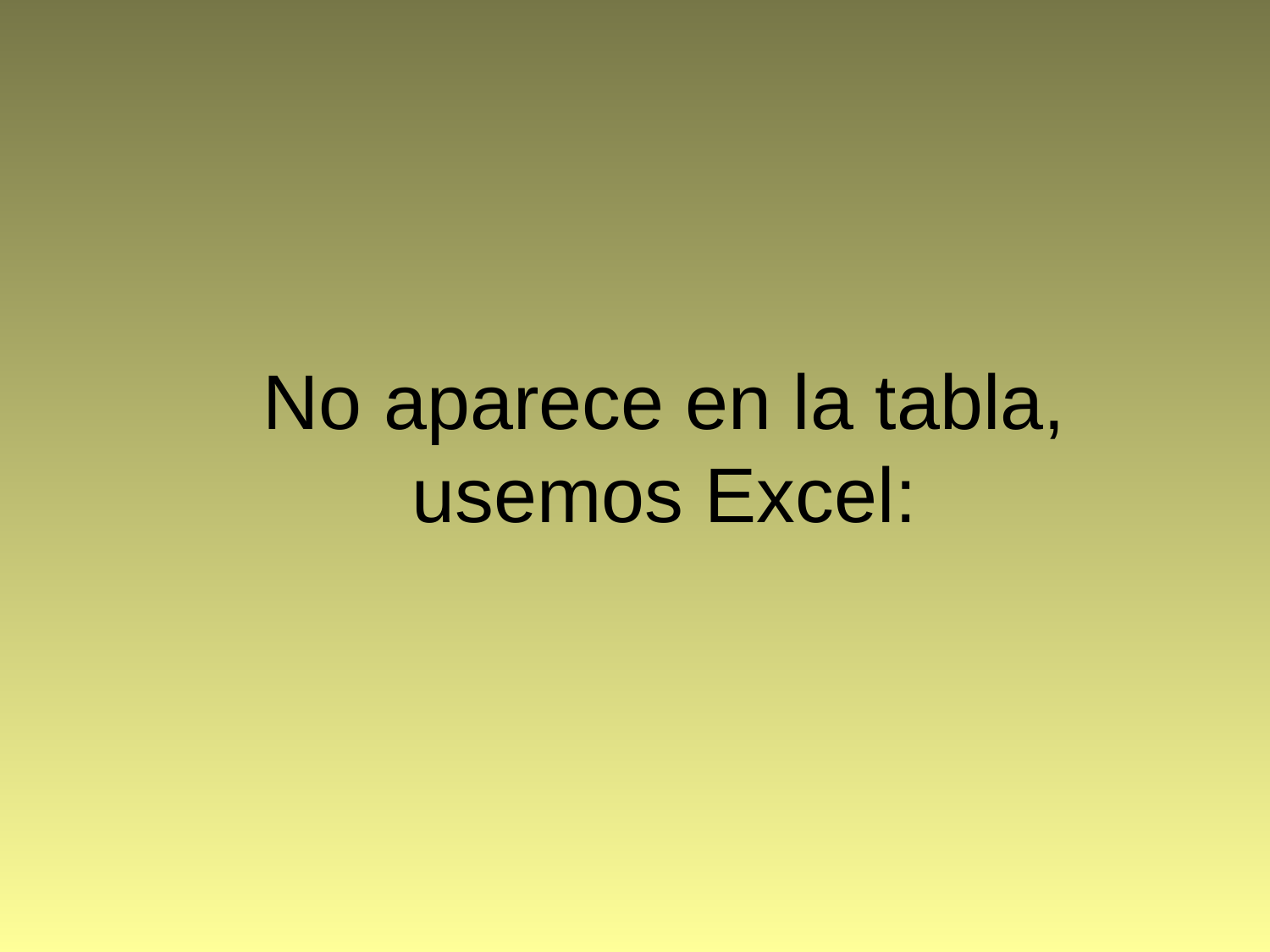

# No aparece en la tabla, usemos Excel: